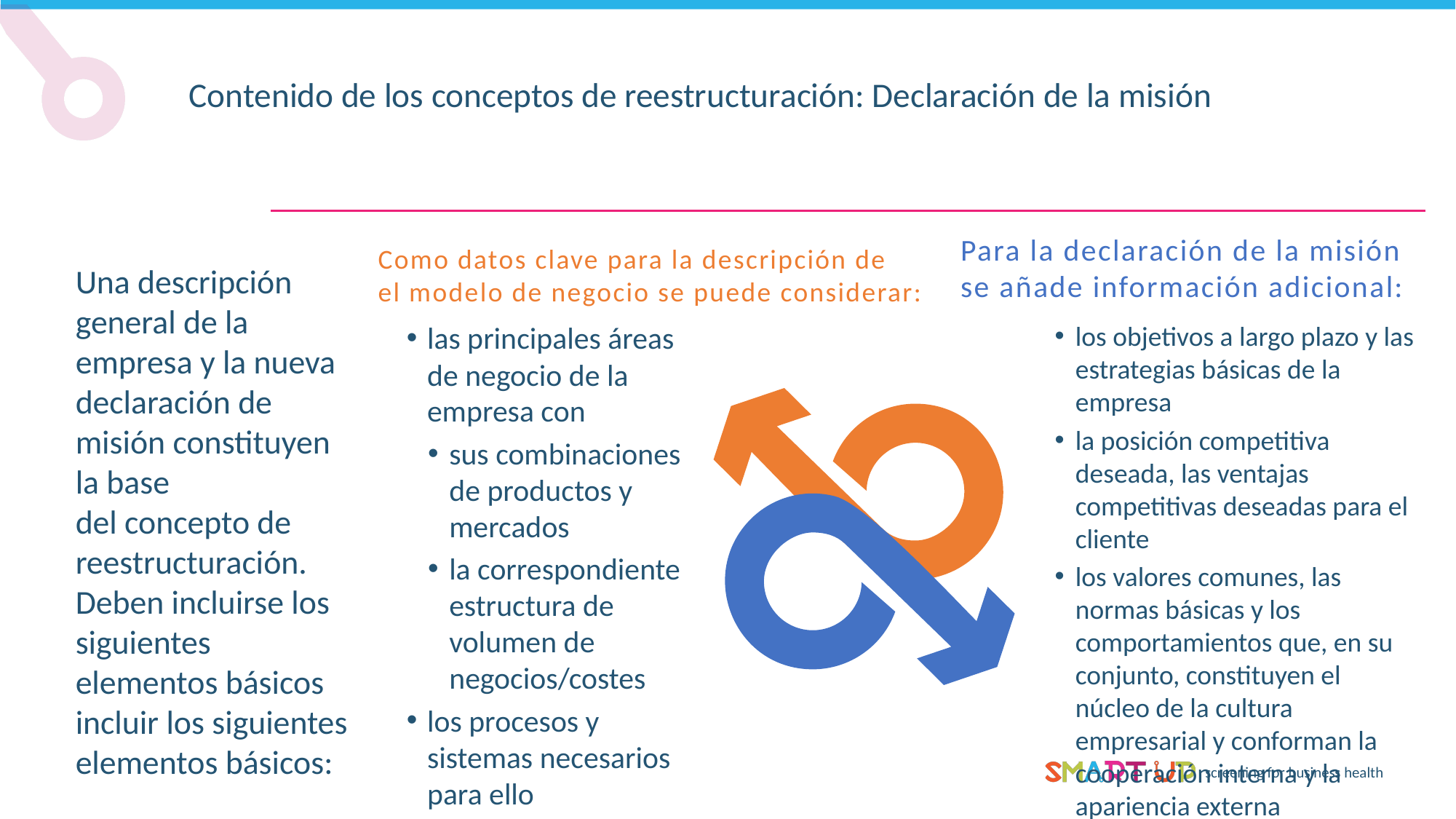

Contenido de los conceptos de reestructuración: Declaración de la misión
Para la declaración de la misión
se añade información adicional:
Como datos clave para la descripción de
el modelo de negocio se puede considerar:
Una descripción general de la empresa y la nueva declaración de misión constituyen
la base
del concepto de reestructuración.
Deben incluirse los siguientes elementos básicos
incluir los siguientes elementos básicos:
los objetivos a largo plazo y las estrategias básicas de la empresa
la posición competitiva deseada, las ventajas competitivas deseadas para el cliente
los valores comunes, las normas básicas y los comportamientos que, en su conjunto, constituyen el núcleo de la cultura empresarial y conforman la cooperación interna y la apariencia externa
las principales áreas de negocio de la empresa con
sus combinaciones de productos y mercados
la correspondiente estructura de volumen de negocios/costes
los procesos y sistemas necesarios para ello